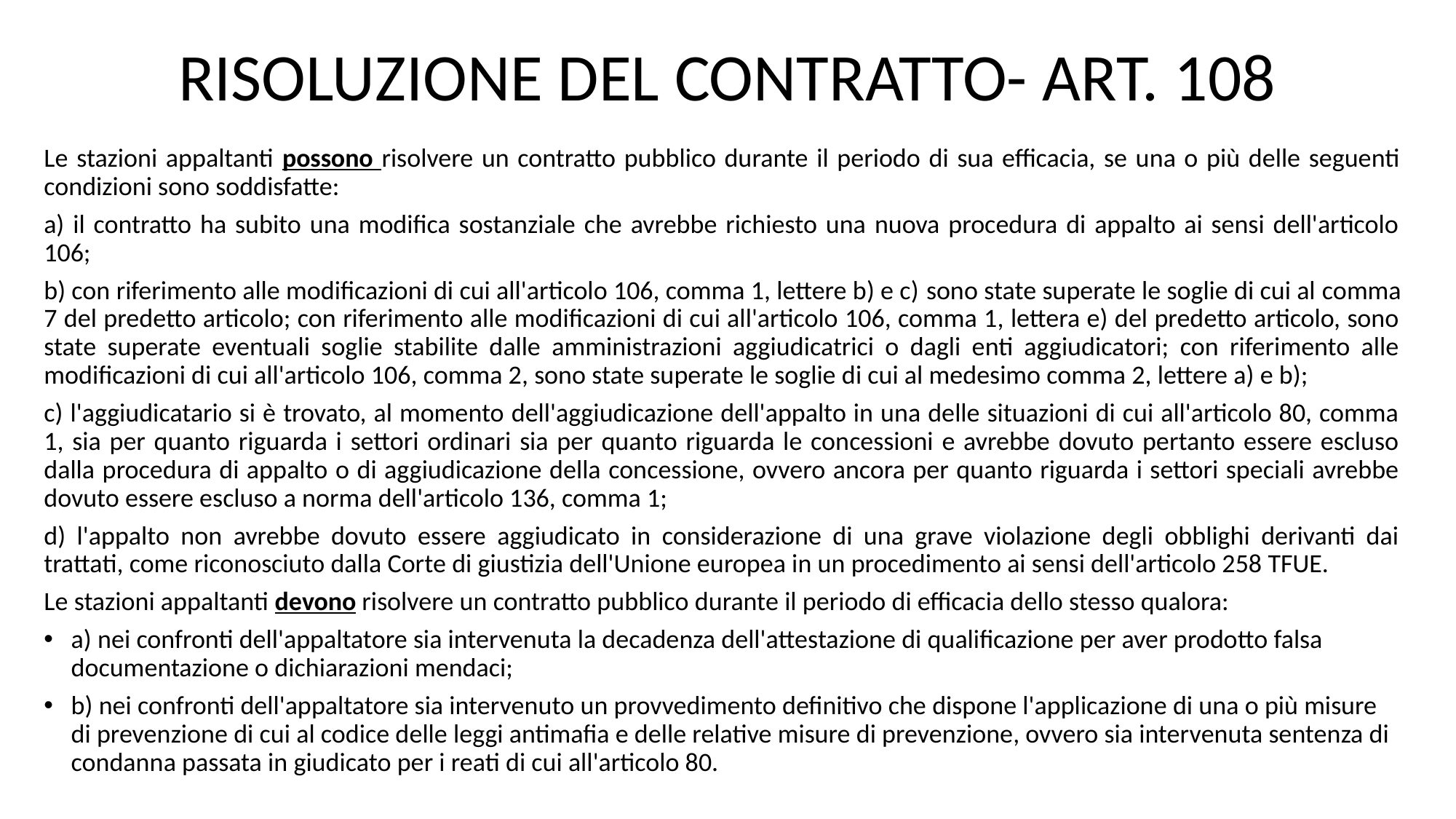

# RISOLUZIONE DEL CONTRATTO- ART. 108
Le stazioni appaltanti possono risolvere un contratto pubblico durante il periodo di sua efficacia, se una o più delle seguenti condizioni sono soddisfatte:
a) il contratto ha subito una modifica sostanziale che avrebbe richiesto una nuova procedura di appalto ai sensi dell'articolo 106;
b) con riferimento alle modificazioni di cui all'articolo 106, comma 1, lettere b) e c) sono state superate le soglie di cui al comma 7 del predetto articolo; con riferimento alle modificazioni di cui all'articolo 106, comma 1, lettera e) del predetto articolo, sono state superate eventuali soglie stabilite dalle amministrazioni aggiudicatrici o dagli enti aggiudicatori; con riferimento alle modificazioni di cui all'articolo 106, comma 2, sono state superate le soglie di cui al medesimo comma 2, lettere a) e b);
c) l'aggiudicatario si è trovato, al momento dell'aggiudicazione dell'appalto in una delle situazioni di cui all'articolo 80, comma 1, sia per quanto riguarda i settori ordinari sia per quanto riguarda le concessioni e avrebbe dovuto pertanto essere escluso dalla procedura di appalto o di aggiudicazione della concessione, ovvero ancora per quanto riguarda i settori speciali avrebbe dovuto essere escluso a norma dell'articolo 136, comma 1;
d) l'appalto non avrebbe dovuto essere aggiudicato in considerazione di una grave violazione degli obblighi derivanti dai trattati, come riconosciuto dalla Corte di giustizia dell'Unione europea in un procedimento ai sensi dell'articolo 258 TFUE.
Le stazioni appaltanti devono risolvere un contratto pubblico durante il periodo di efficacia dello stesso qualora:
a) nei confronti dell'appaltatore sia intervenuta la decadenza dell'attestazione di qualificazione per aver prodotto falsa documentazione o dichiarazioni mendaci;
b) nei confronti dell'appaltatore sia intervenuto un provvedimento definitivo che dispone l'applicazione di una o più misure di prevenzione di cui al codice delle leggi antimafia e delle relative misure di prevenzione, ovvero sia intervenuta sentenza di condanna passata in giudicato per i reati di cui all'articolo 80.